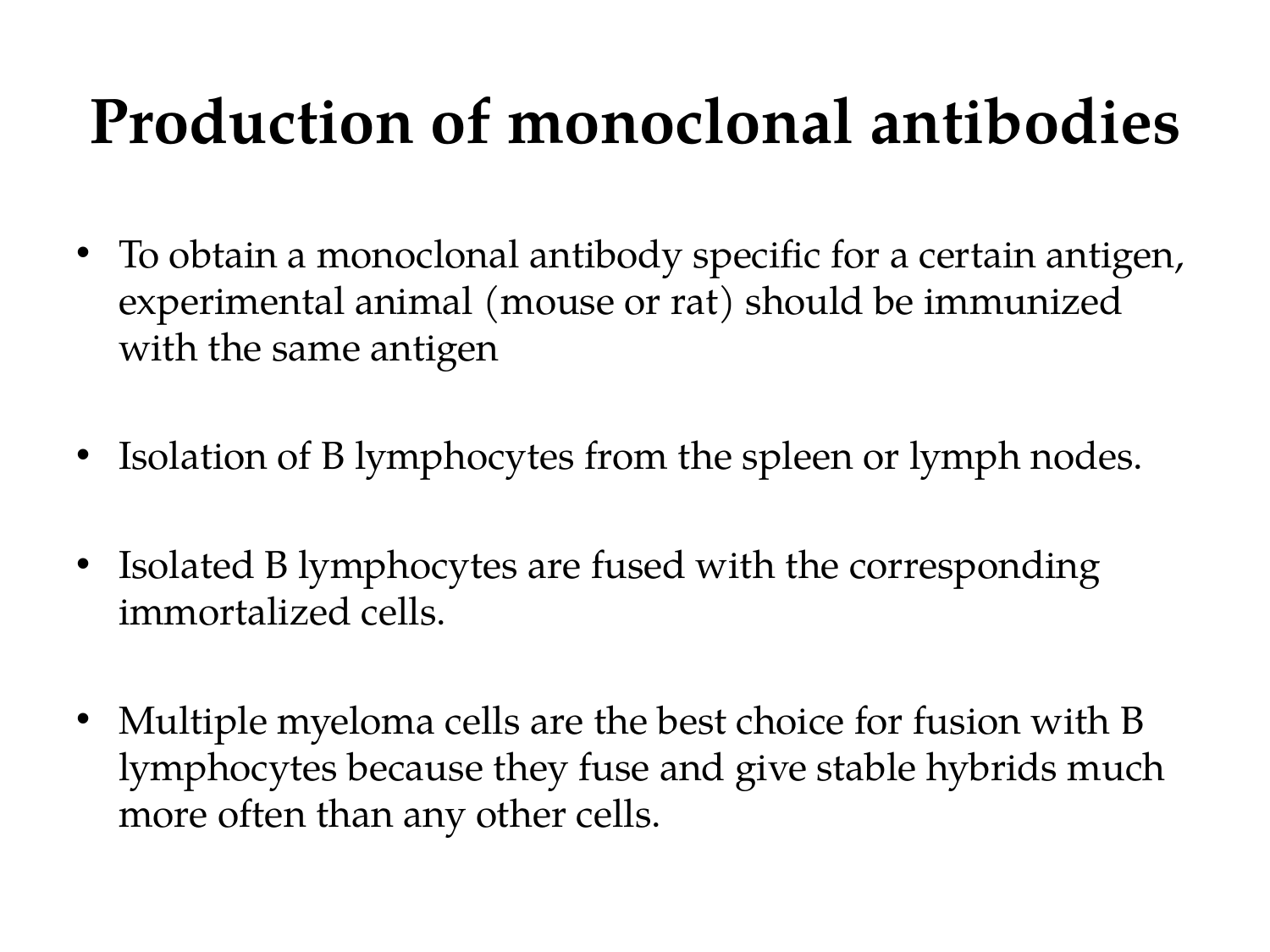

# Production of monoclonal antibodies
To obtain a monoclonal antibody specific for a certain antigen, experimental animal (mouse or rat) should be immunized with the same antigen

Isolation of B lymphocytes from the spleen or lymph nodes.

Isolated B lymphocytes are fused with the corresponding immortalized cells.

Multiple myeloma cells are the best choice for fusion with B lymphocytes because they fuse and give stable hybrids much more often than any other cells.